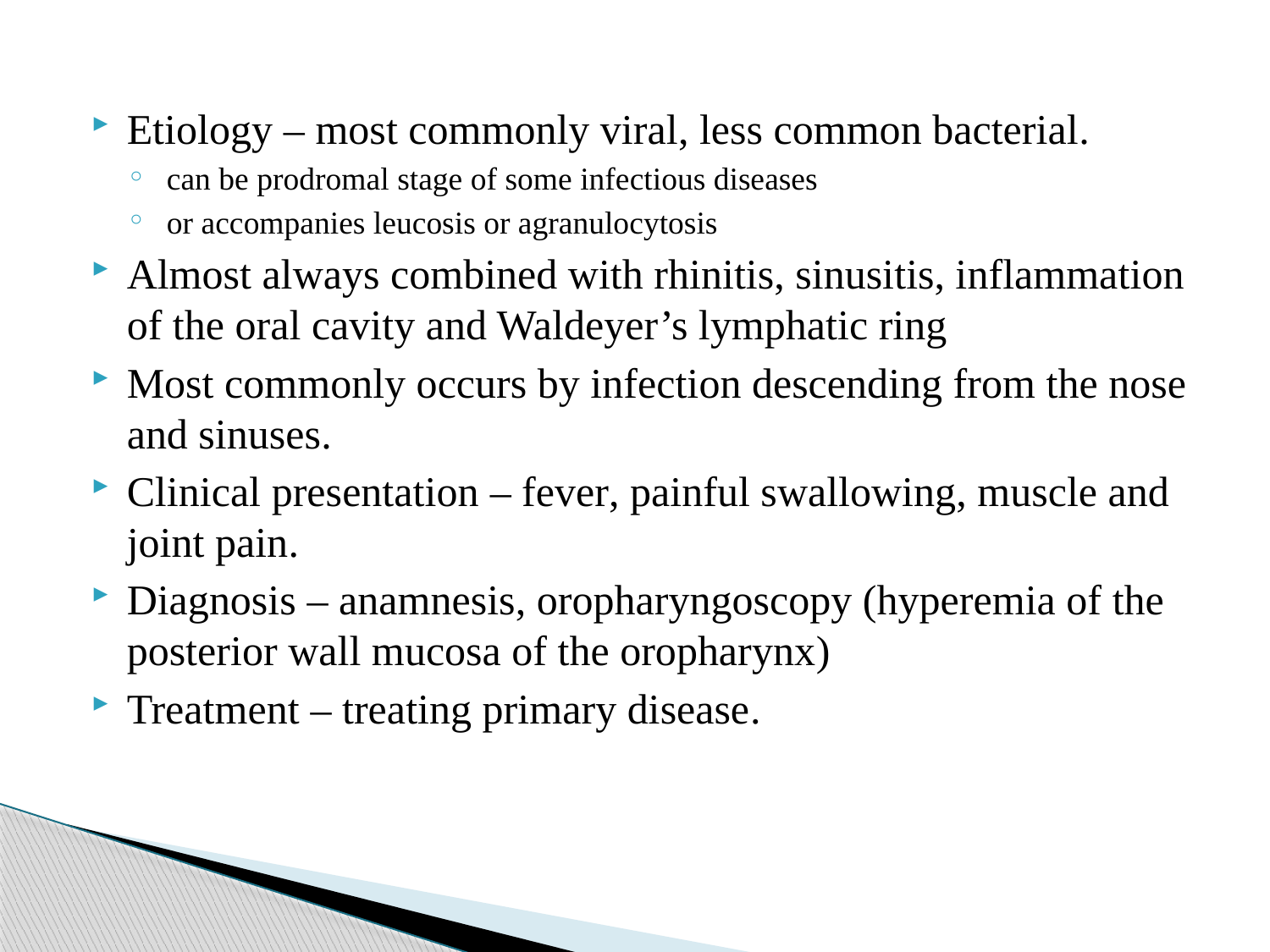

Etiology – most commonly viral, less common bacterial.
can be prodromal stage of some infectious diseases
or accompanies leucosis or agranulocytosis
Almost always combined with rhinitis, sinusitis, inflammation of the oral cavity and Waldeyer’s lymphatic ring
Most commonly occurs by infection descending from the nose and sinuses.
Clinical presentation – fever, painful swallowing, muscle and joint pain.
Diagnosis – anamnesis, oropharyngoscopy (hyperemia of the posterior wall mucosa of the oropharynx)
Treatment – treating primary disease.